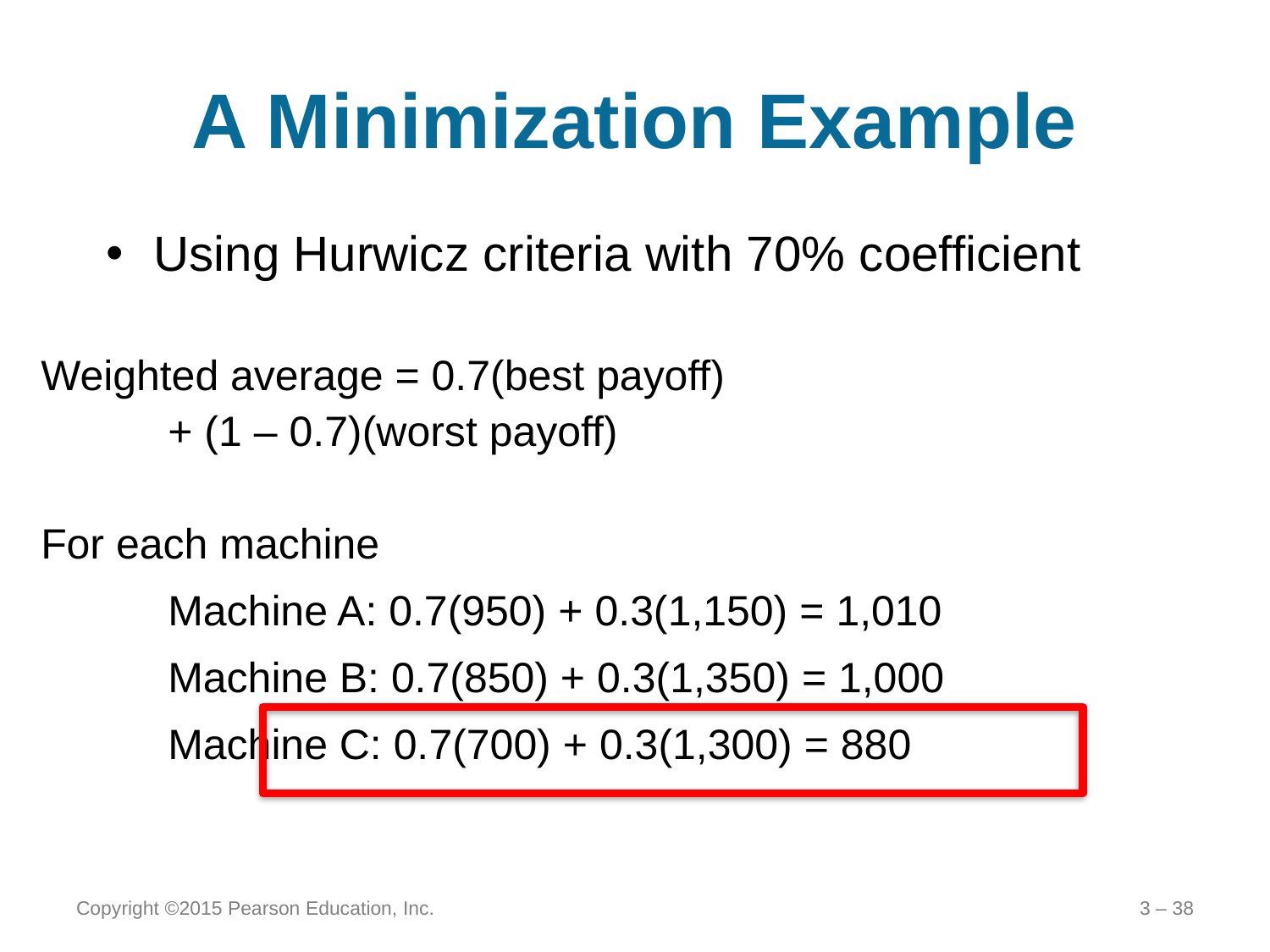

# A Minimization Example
Using Hurwicz criteria with 70% coefficient
Weighted average = 0.7(best payoff)
	+ (1 – 0.7)(worst payoff)

For each machine
	Machine A: 0.7(950) + 0.3(1,150) = 1,010
	Machine B: 0.7(850) + 0.3(1,350) = 1,000
	Machine C: 0.7(700) + 0.3(1,300) = 880

Copyright ©2015 Pearson Education, Inc.
3 – 38